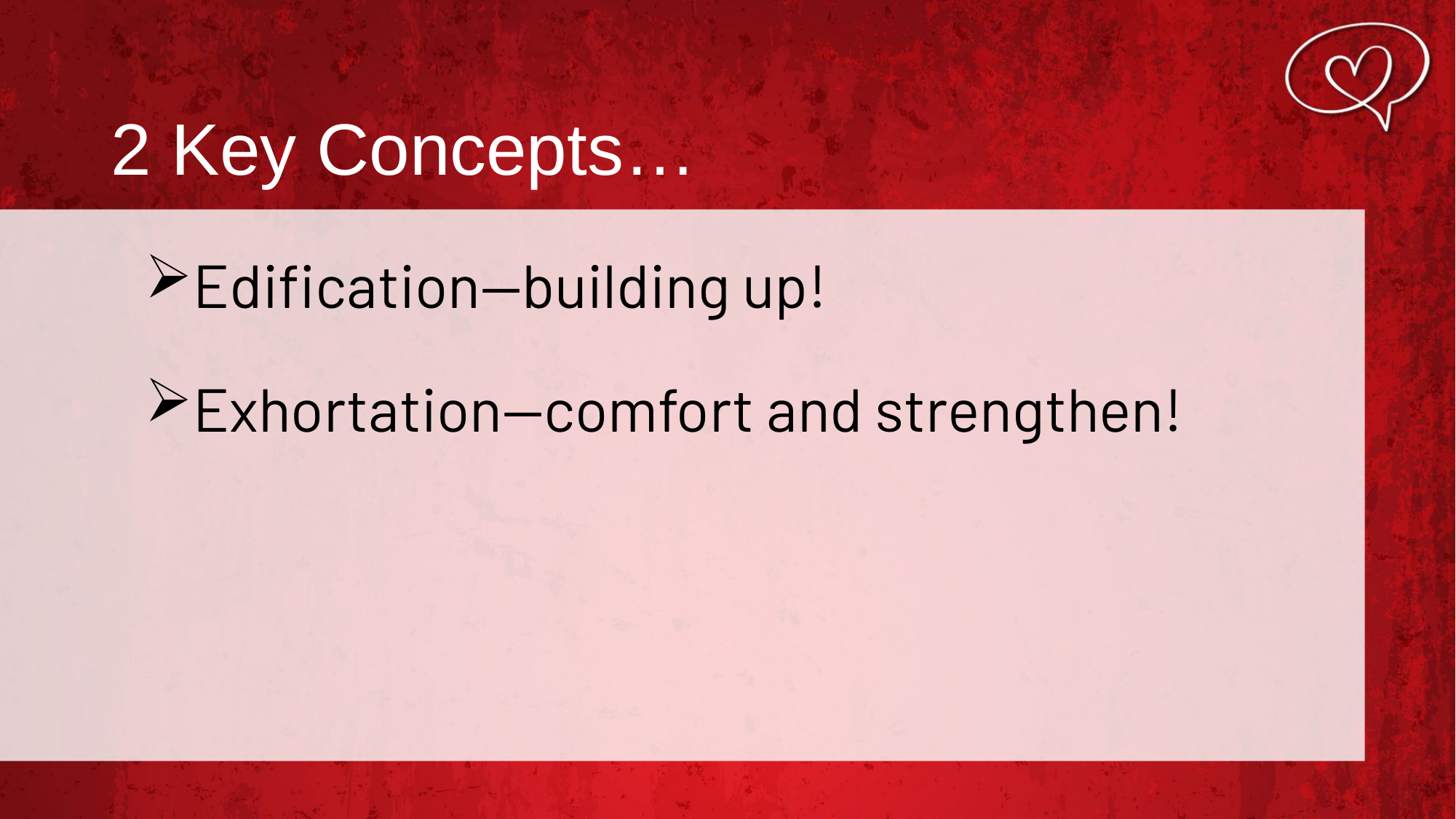

# 2 Key Concepts…
Edification—building up!
Exhortation—comfort and strengthen!